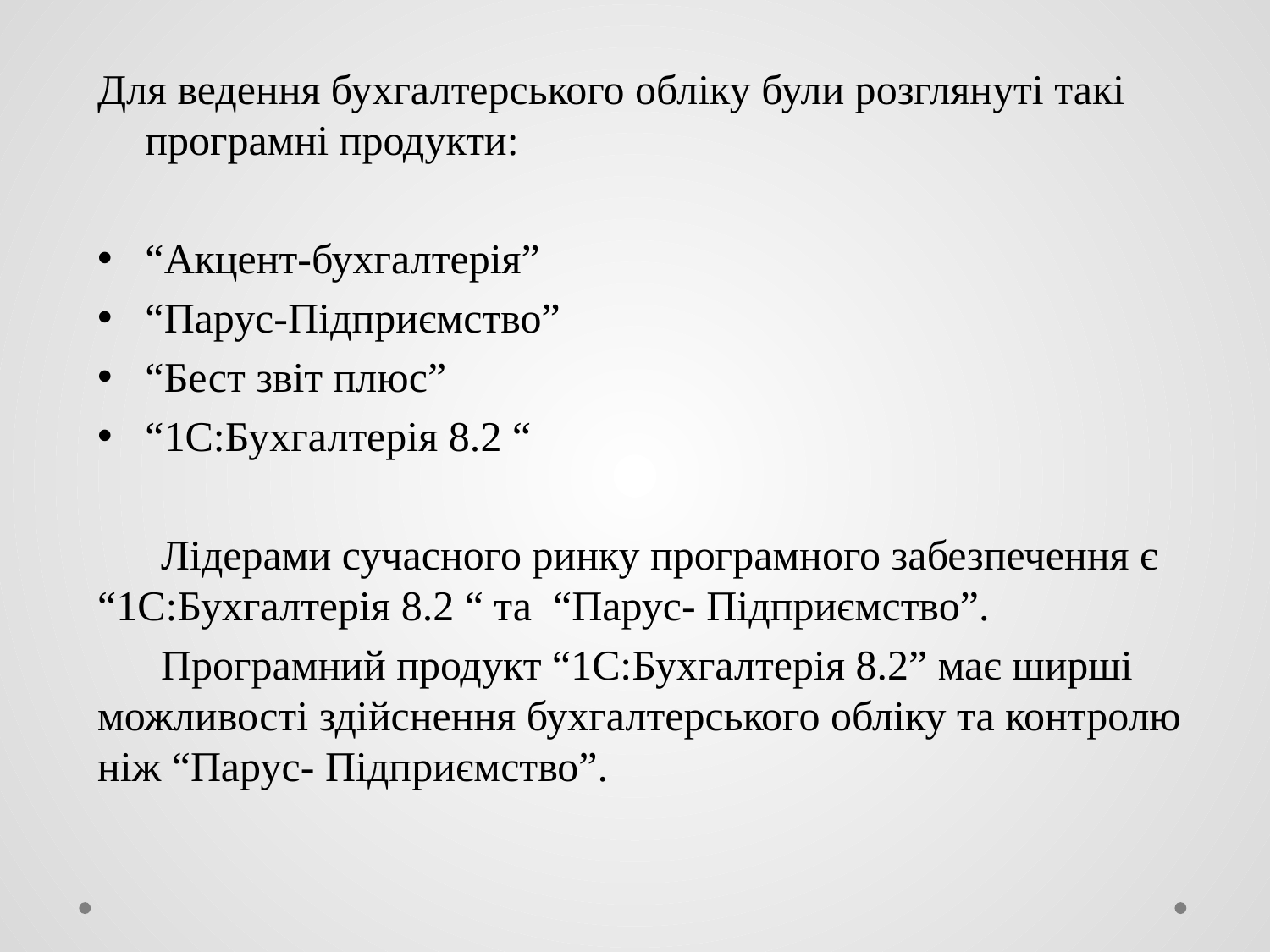

Для ведення бухгалтерського обліку були розглянуті такі програмні продукти:

“Акцент-бухгалтерія”
“Парус-Підприємство”
“Бест звіт плюс”
“1C:Бухгалтерія 8.2 “

Лідерами сучасного ринку програмного забезпечення є “1C:Бухгалтерія 8.2 “ та  “Парус- Підприємство”.
Програмний продукт “1C:Бухгалтерія 8.2” має ширші можливості здійснення бухгалтерського обліку та контролю ніж “Парус- Підприємство”.